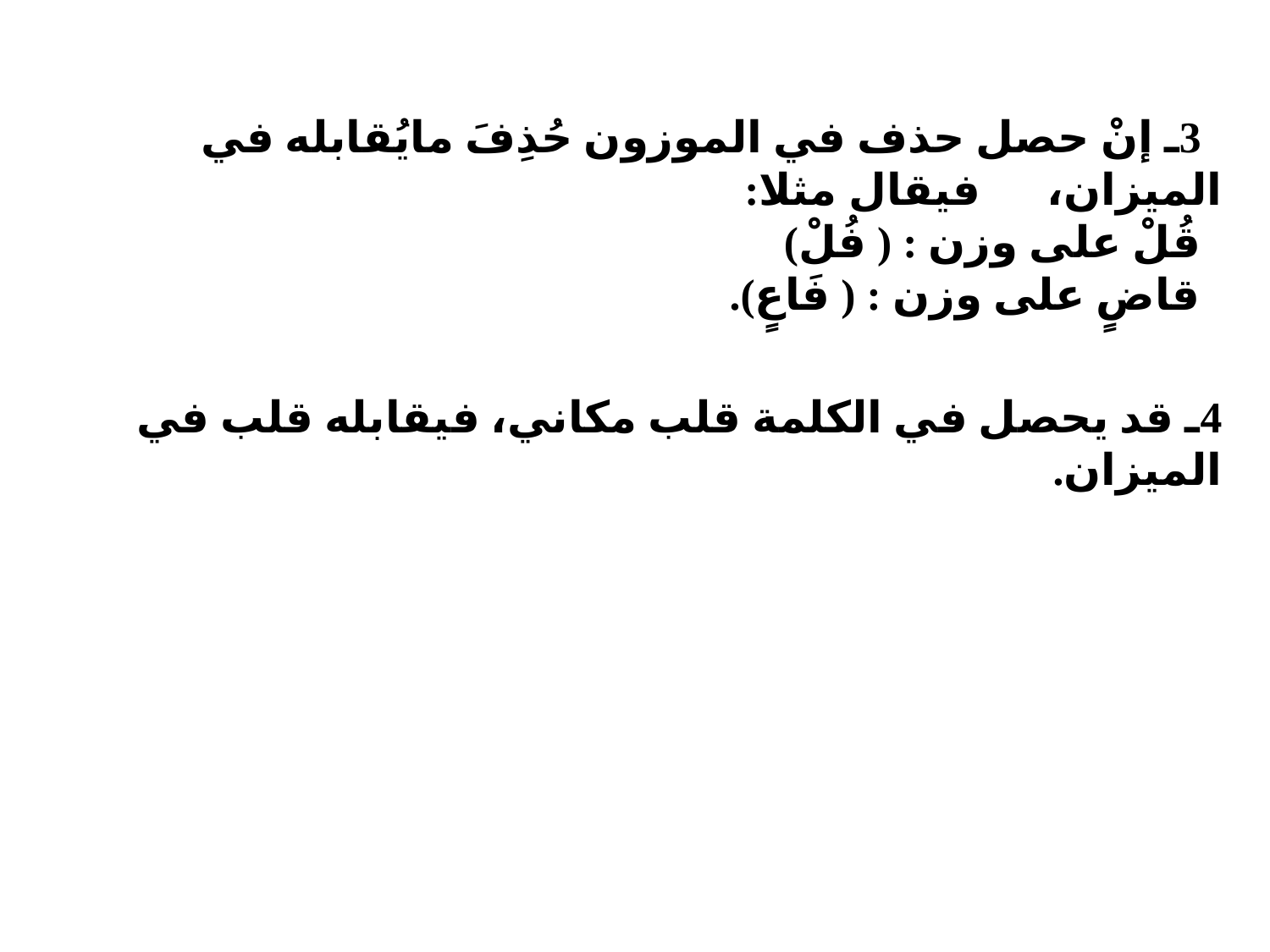

3ـ إنْ حصل حذف في الموزون حُذِفَ مايُقابله في الميزان،      فيقال مثلا:
  قُلْ على وزن : ( فُلْ)
  قاضٍ على وزن : ( فَاعٍ).

4ـ قد يحصل في الكلمة قلب مكاني، فيقابله قلب في الميزان.

#